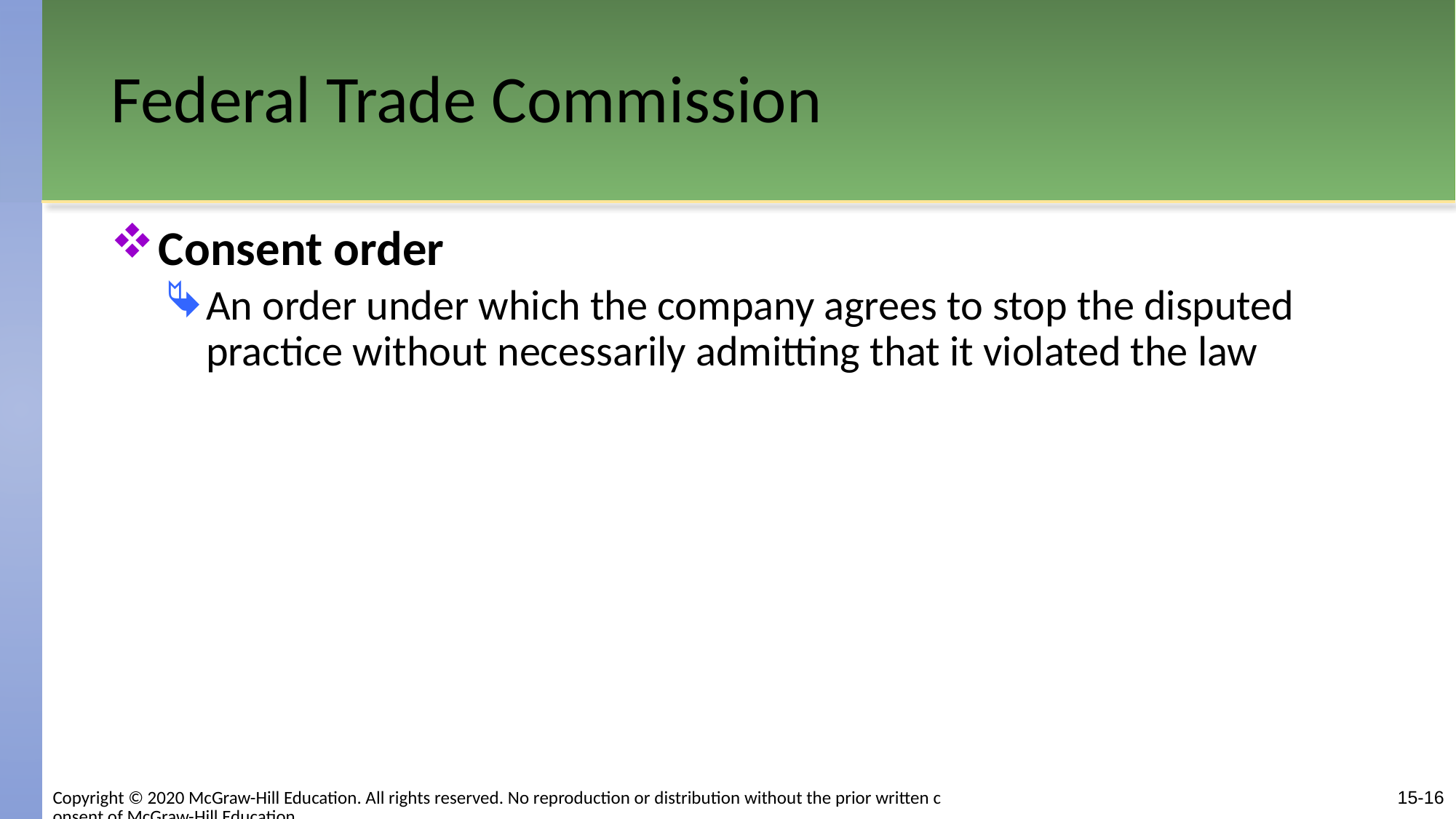

# Federal Trade Commission
Consent order
An order under which the company agrees to stop the disputed practice without necessarily admitting that it violated the law

15-16
Copyright © 2020 McGraw-Hill Education. All rights reserved. No reproduction or distribution without the prior written consent of McGraw-Hill Education.